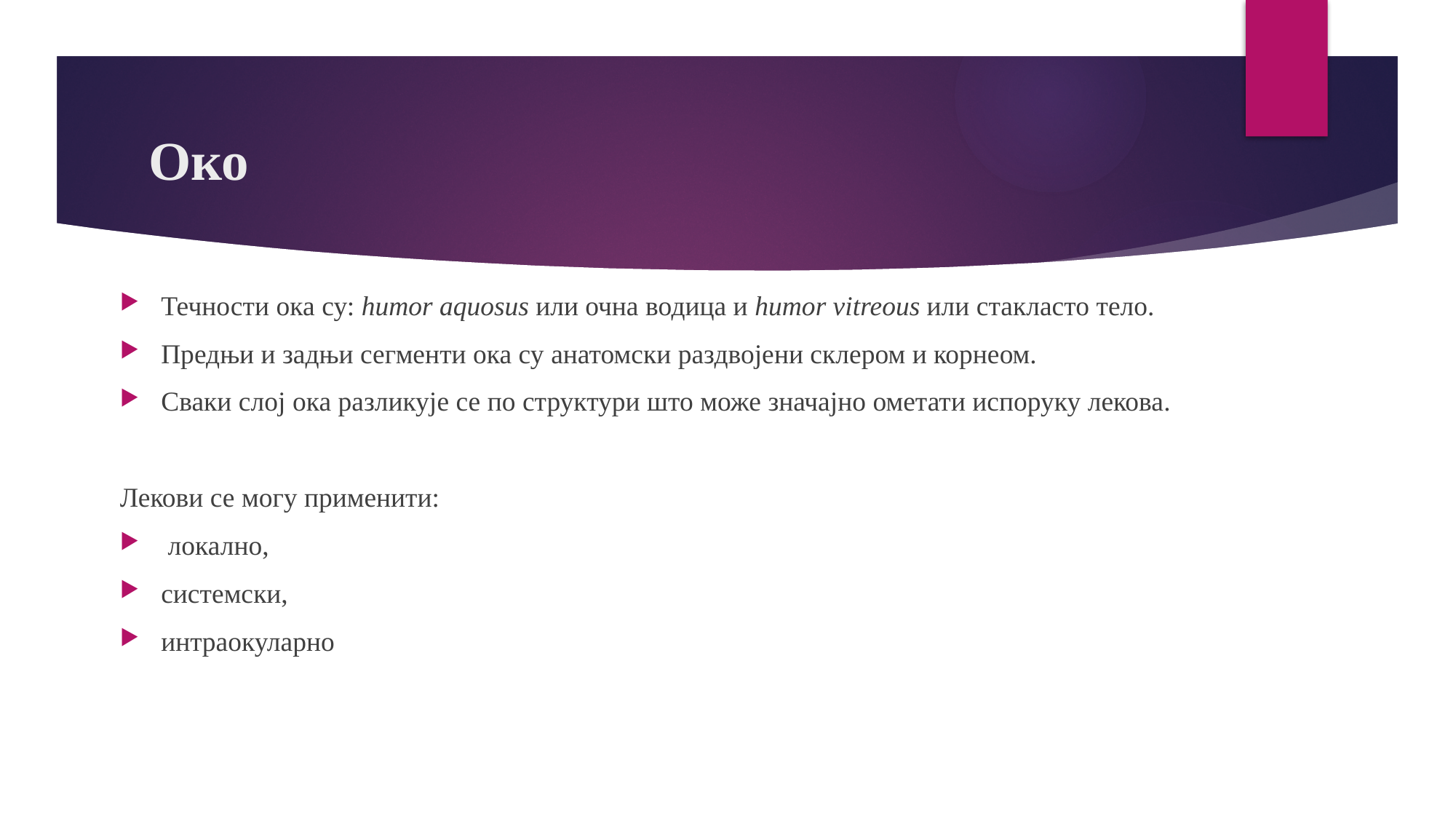

# Око
Течности ока су: humor aquosus или очна водица и humor vitreous или стакласто тело.
Предњи и задњи сегменти ока су анатомски раздвојени склером и корнеом.
Сваки слој ока разликује се по структури што може значајно ометати испоруку лекова.

Лекови се могу применити:
 локално,
системски,
интраокуларно